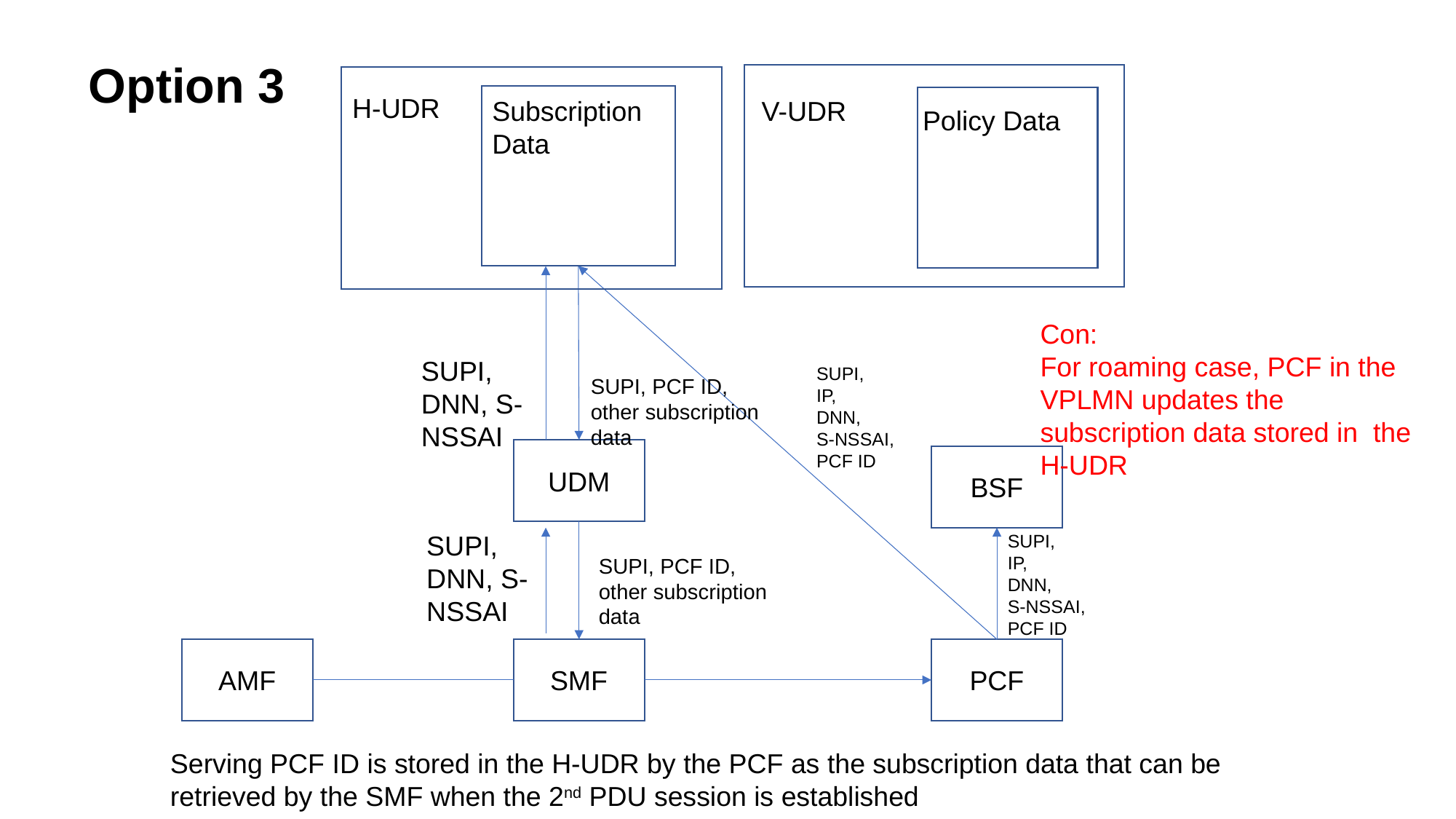

Option 3

H-UDR

Subscription Data

Policy Data
V-UDR
Con:
For roaming case, PCF in the VPLMN updates the subscription data stored in  the H-UDR
SUPI, DNN, S-NSSAI
SUPI,
IP,
DNN,
S-NSSAI,
PCF ID
SUPI, PCF ID, other subscription data
UDM
BSF
SUPI, DNN, S-NSSAI
SUPI,
IP,
DNN,
S-NSSAI,
PCF ID
SUPI, PCF ID, other subscription data
AMF
SMF
PCF
Serving PCF ID is stored in the H-UDR by the PCF as the subscription data that can be retrieved by the SMF when the 2nd PDU session is established